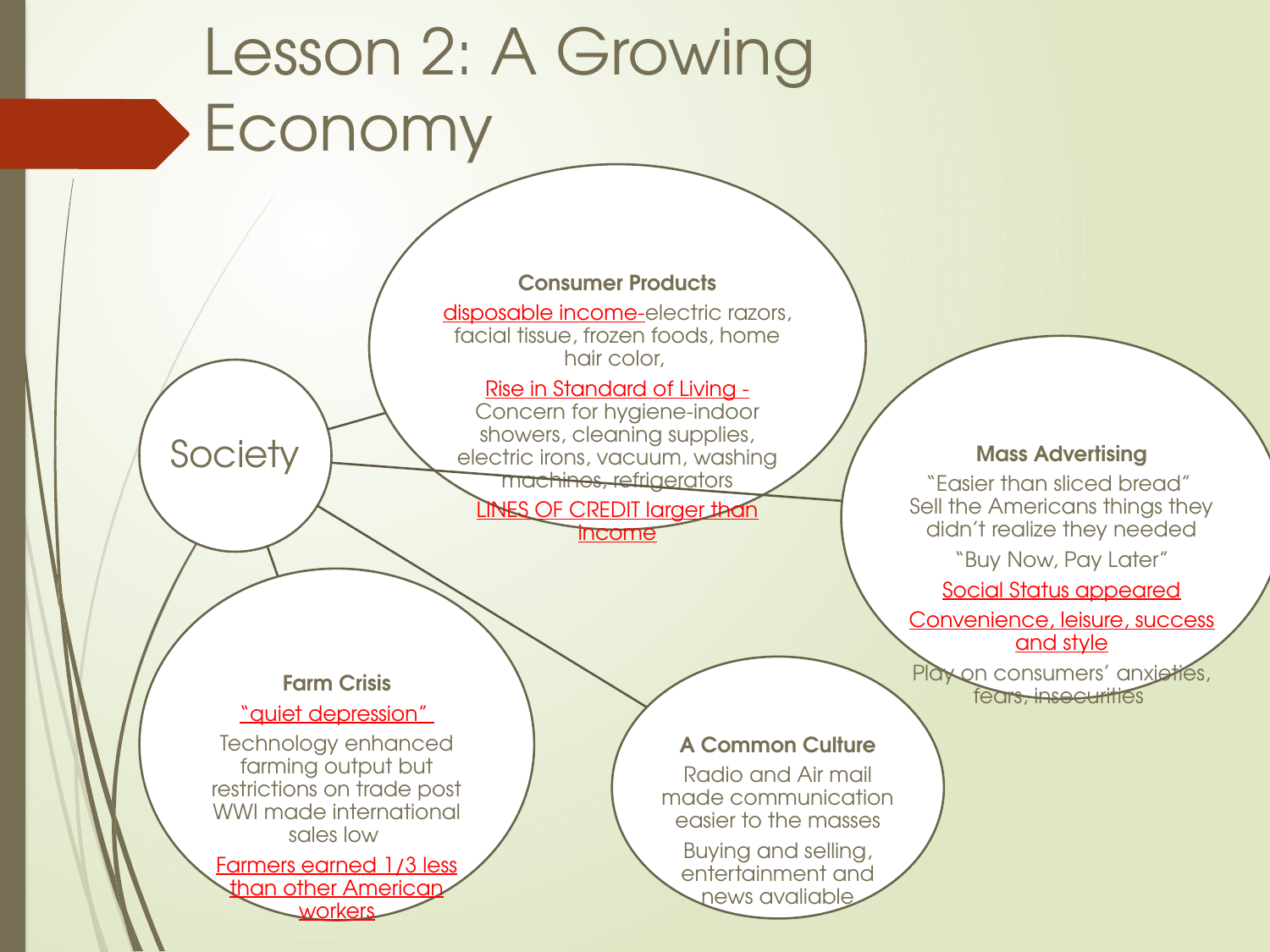

# Lesson 2: A Growing Economy
Society

Consumer Products
disposable income-electric razors, facial tissue, frozen foods, home hair color,
Rise in Standard of Living -Concern for hygiene-indoor showers, cleaning supplies, electric irons, vacuum, washing machines, refrigerators
LINES OF CREDIT larger than income

Farm Crisis
“quiet depression”
Technology enhanced farming output but restrictions on trade post WWI made international sales low
Farmers earned 1/3 less than other American workers

A Common Culture
Radio and Air mail made communication easier to the masses
Buying and selling, entertainment and news avaliable

Mass Advertising
“Easier than sliced bread”  Sell the Americans things they didn’t realize they needed
“Buy Now, Pay Later”
Social Status appeared
Convenience, leisure, success and style
Play on consumers’ anxieties, fears, insecurities